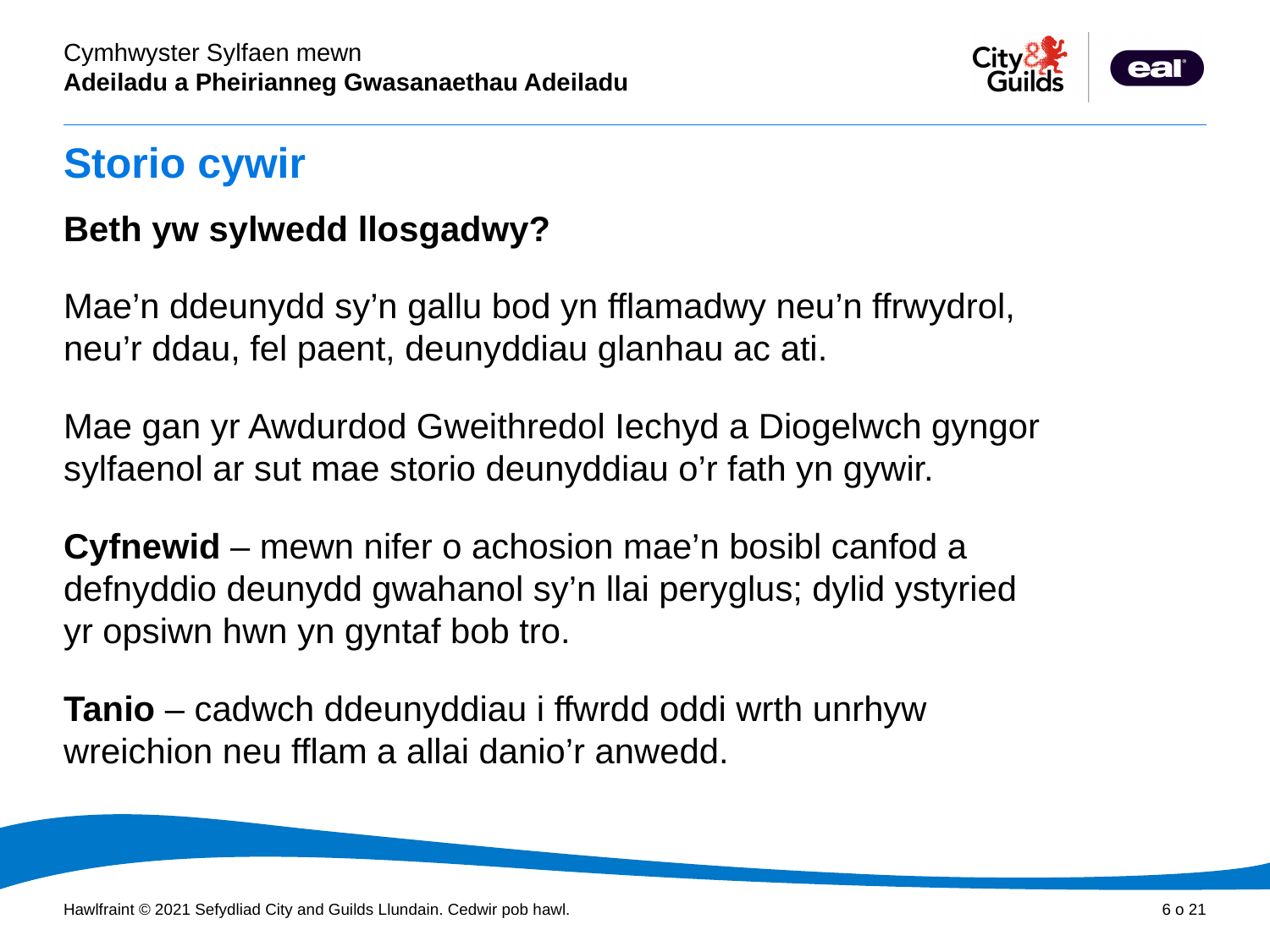

# Storio cywir
Beth yw sylwedd llosgadwy?
Mae’n ddeunydd sy’n gallu bod yn fflamadwy neu’n ffrwydrol, neu’r ddau, fel paent, deunyddiau glanhau ac ati.
Mae gan yr Awdurdod Gweithredol Iechyd a Diogelwch gyngor sylfaenol ar sut mae storio deunyddiau o’r fath yn gywir.
Cyfnewid – mewn nifer o achosion mae’n bosibl canfod a defnyddio deunydd gwahanol sy’n llai peryglus; dylid ystyried yr opsiwn hwn yn gyntaf bob tro.
Tanio – cadwch ddeunyddiau i ffwrdd oddi wrth unrhyw wreichion neu fflam a allai danio’r anwedd.